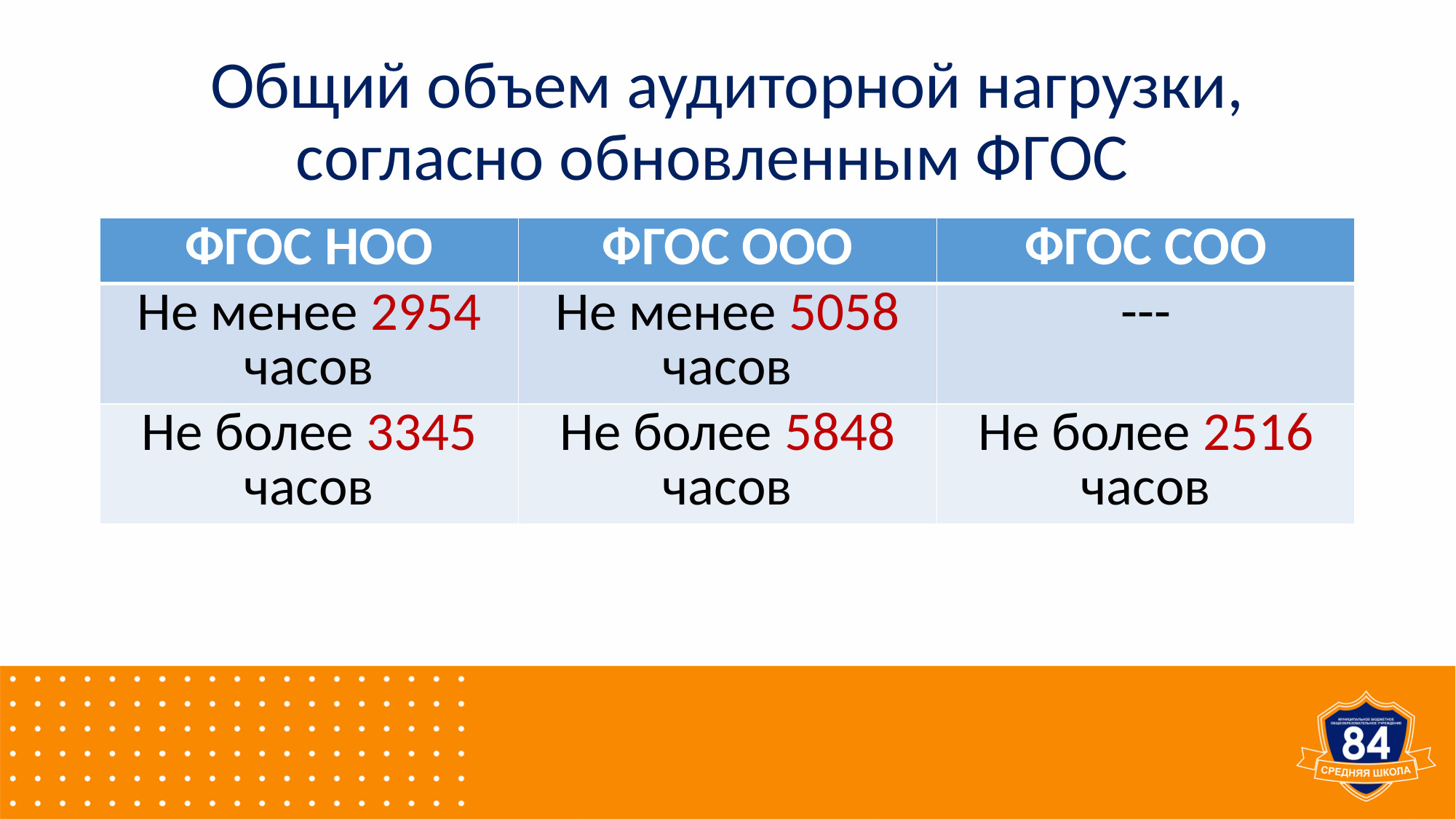

# Общий объем аудиторной нагрузки, согласно обновленным ФГОС
| ФГОС НОО | ФГОС ООО | ФГОС СОО |
| --- | --- | --- |
| Не менее 2954 часов | Не менее 5058 часов | --- |
| Не более 3345 часов | Не более 5848 часов | Не более 2516 часов |